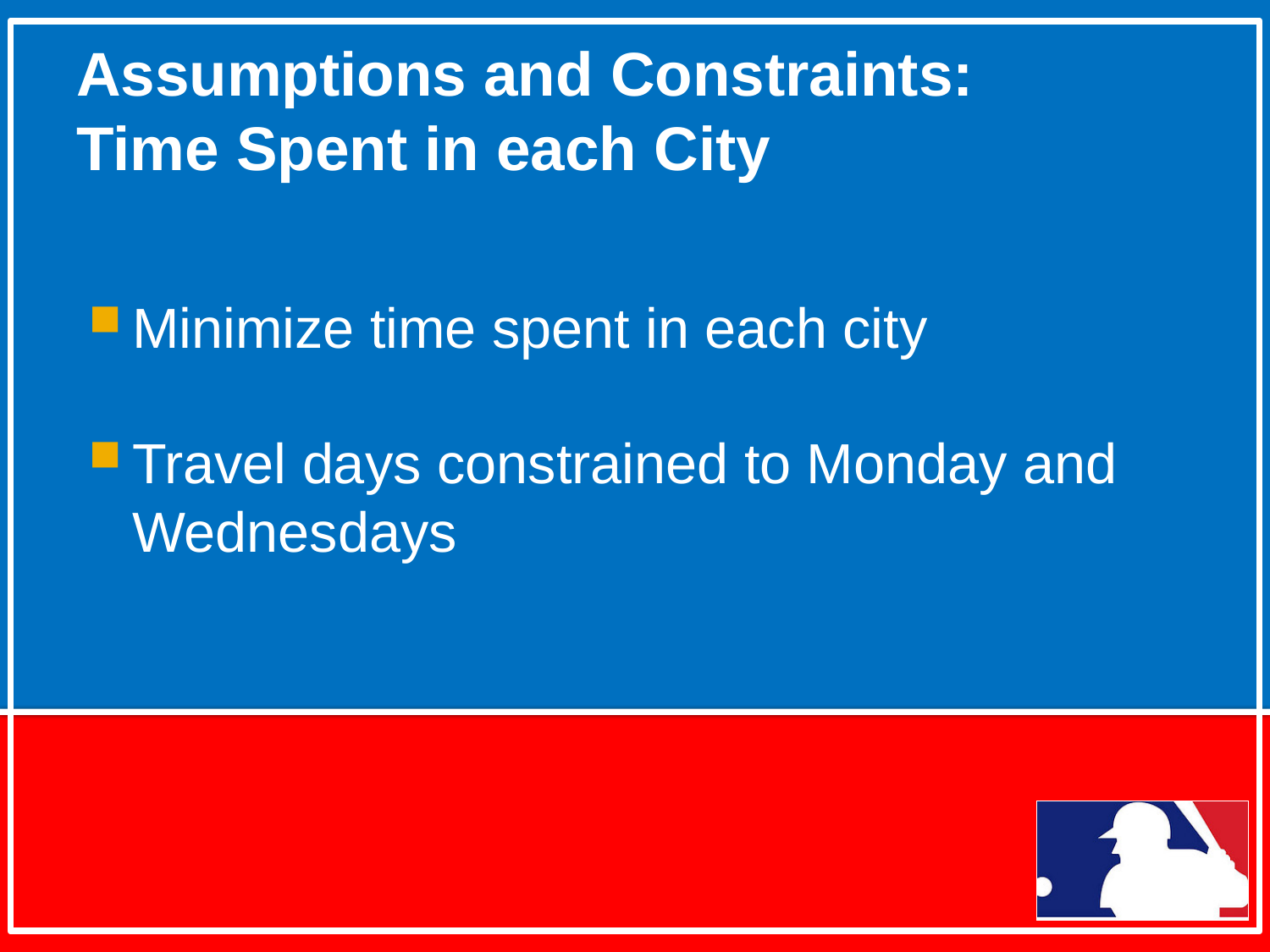

# Assumptions and Constraints: Time Spent in each City

Minimize time spent in each city

Travel days constrained to Monday and Wednesdays